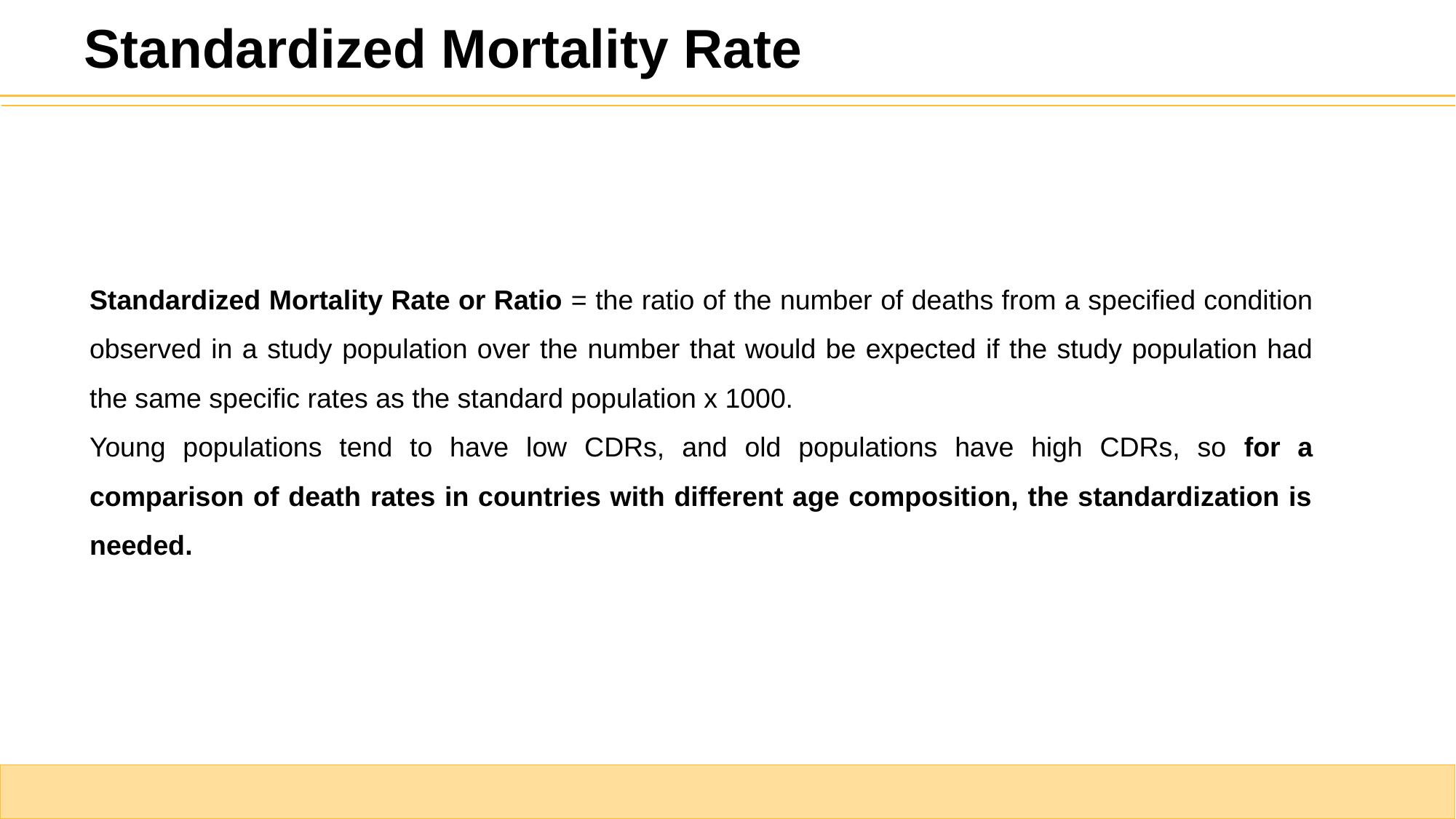

Standardized Mortality Rate

Standardized Mortality Rate or Ratio = the ratio of the number of deaths from a specified condition observed in a study population over the number that would be expected if the study population had the same specific rates as the standard population x 1000.
Young populations tend to have low CDRs, and old populations have high CDRs, so for a comparison of death rates in countries with different age composition, the standardization is needed.